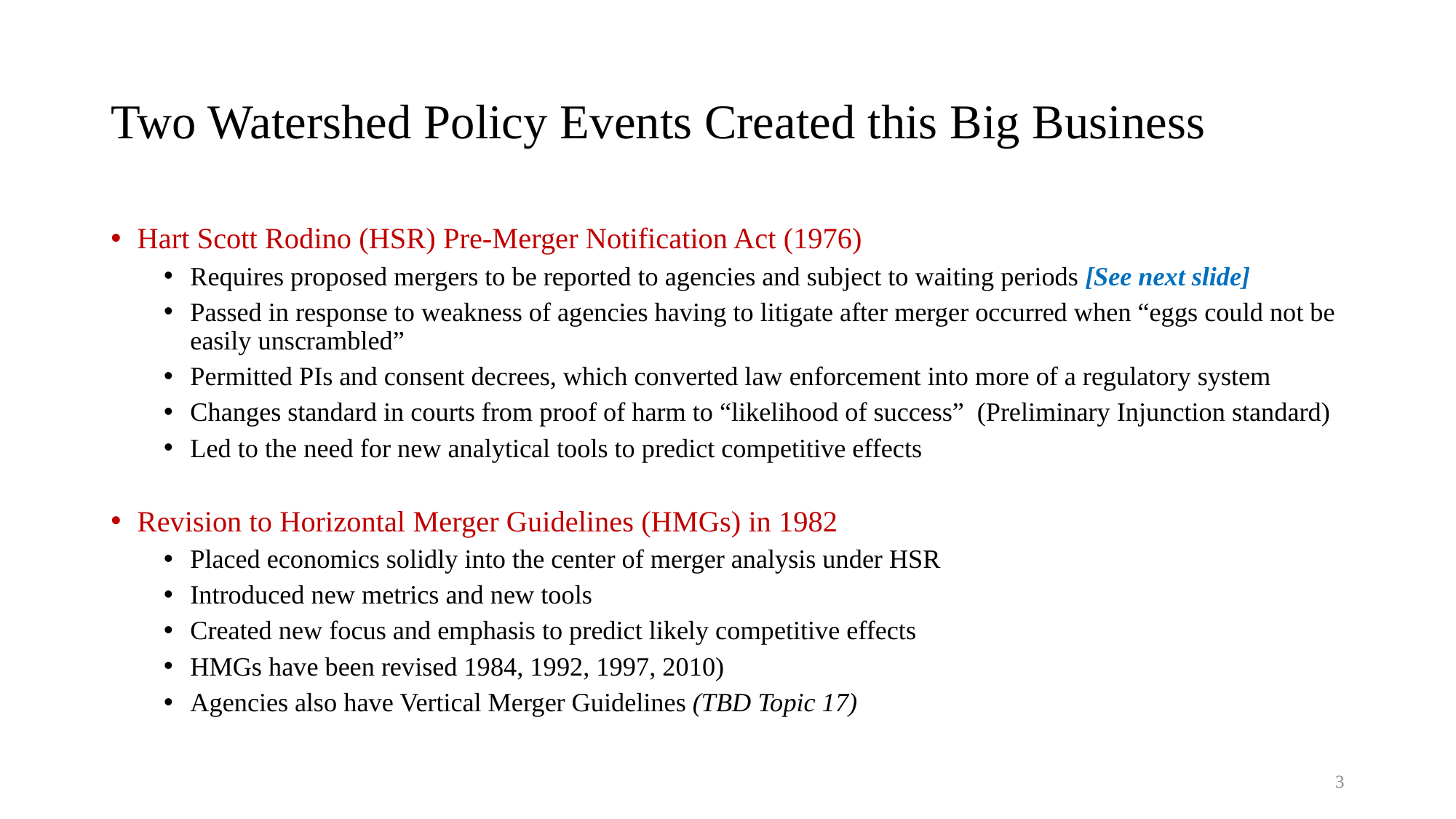

# Two Watershed Policy Events Created this Big Business
Hart Scott Rodino (HSR) Pre-Merger Notification Act (1976)
Requires proposed mergers to be reported to agencies and subject to waiting periods [See next slide]
Passed in response to weakness of agencies having to litigate after merger occurred when “eggs could not be easily unscrambled”
Permitted PIs and consent decrees, which converted law enforcement into more of a regulatory system
Changes standard in courts from proof of harm to “likelihood of success”  (Preliminary Injunction standard)
Led to the need for new analytical tools to predict competitive effects
Revision to Horizontal Merger Guidelines (HMGs) in 1982
Placed economics solidly into the center of merger analysis under HSR
Introduced new metrics and new tools
Created new focus and emphasis to predict likely competitive effects
HMGs have been revised 1984, 1992, 1997, 2010)
Agencies also have Vertical Merger Guidelines (TBD Topic 17)

3